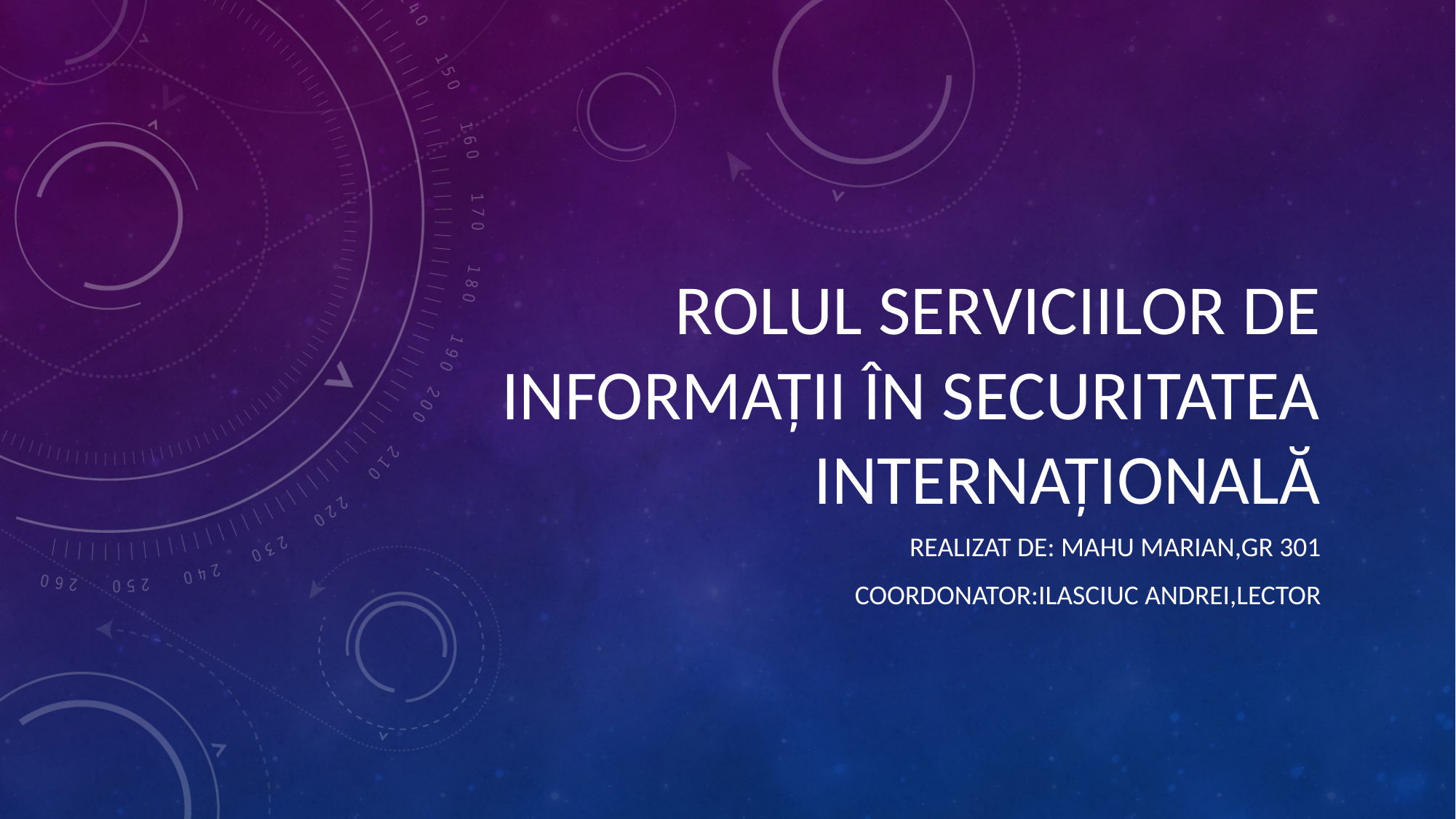

# Rolul serviciilor de informații în securitatea internațională
Realizat de: Mahu Marian,gr 301
Coordonator:Ilasciuc Andrei,lector